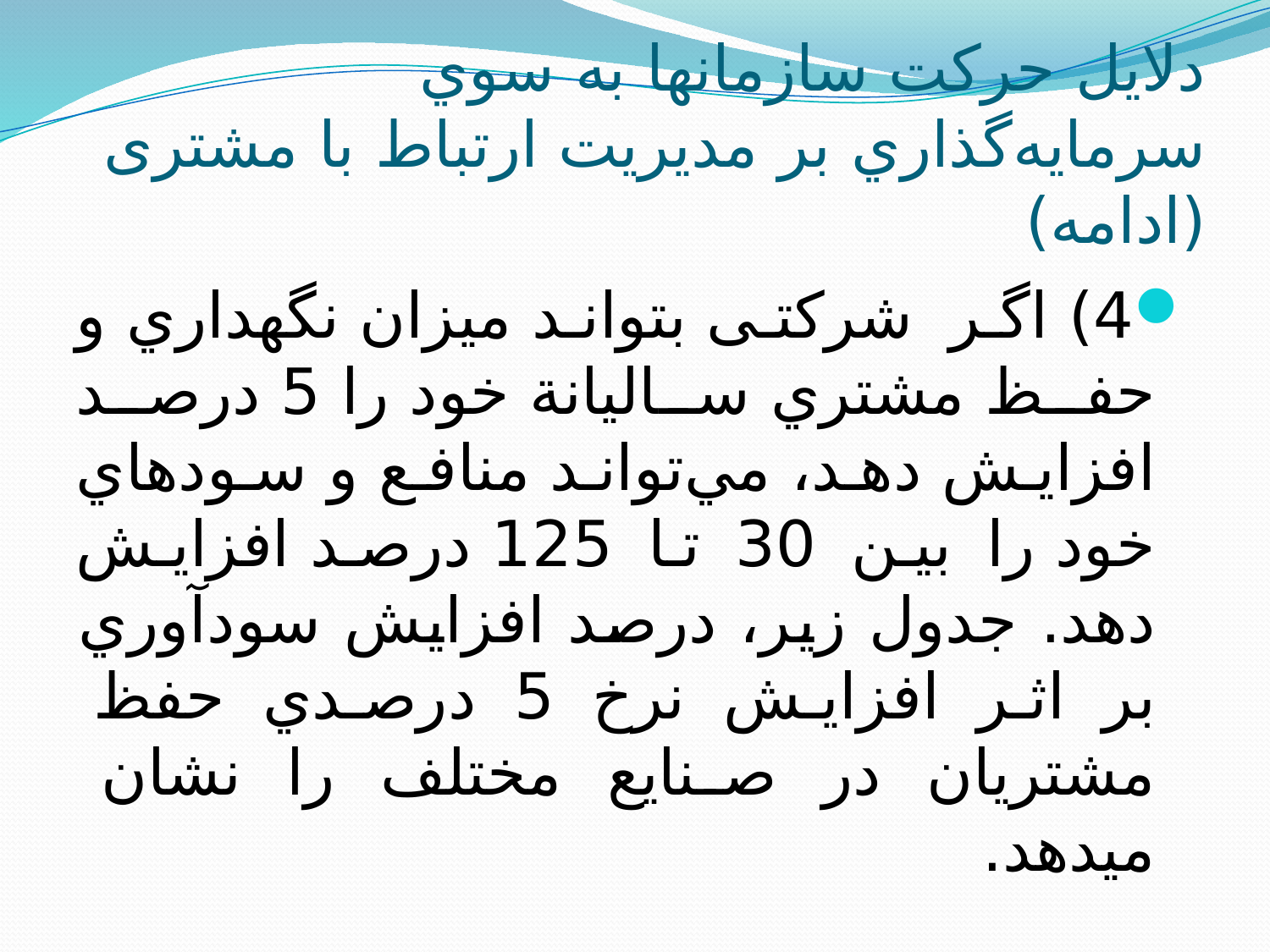

# دلايل حرکت سازمان‏ها به سوي سرمايه‌گذاري بر مديريت ارتباط با مشتری (ادامه)
4) اگر شرکتی بتواند ميزان نگهداري و حفظ مشتري ساليانة خود را 5 درصد افزايش دهد، مي‌تواند منافع و سودهاي خود را بين 30 تا 125 درصد افزايش دهد. جدول زیر، درصد افزايش سودآوري بر اثر افزايش نرخ 5 درصدي حفظ مشتريان در صنايع مختلف را نشان مي‏دهد.